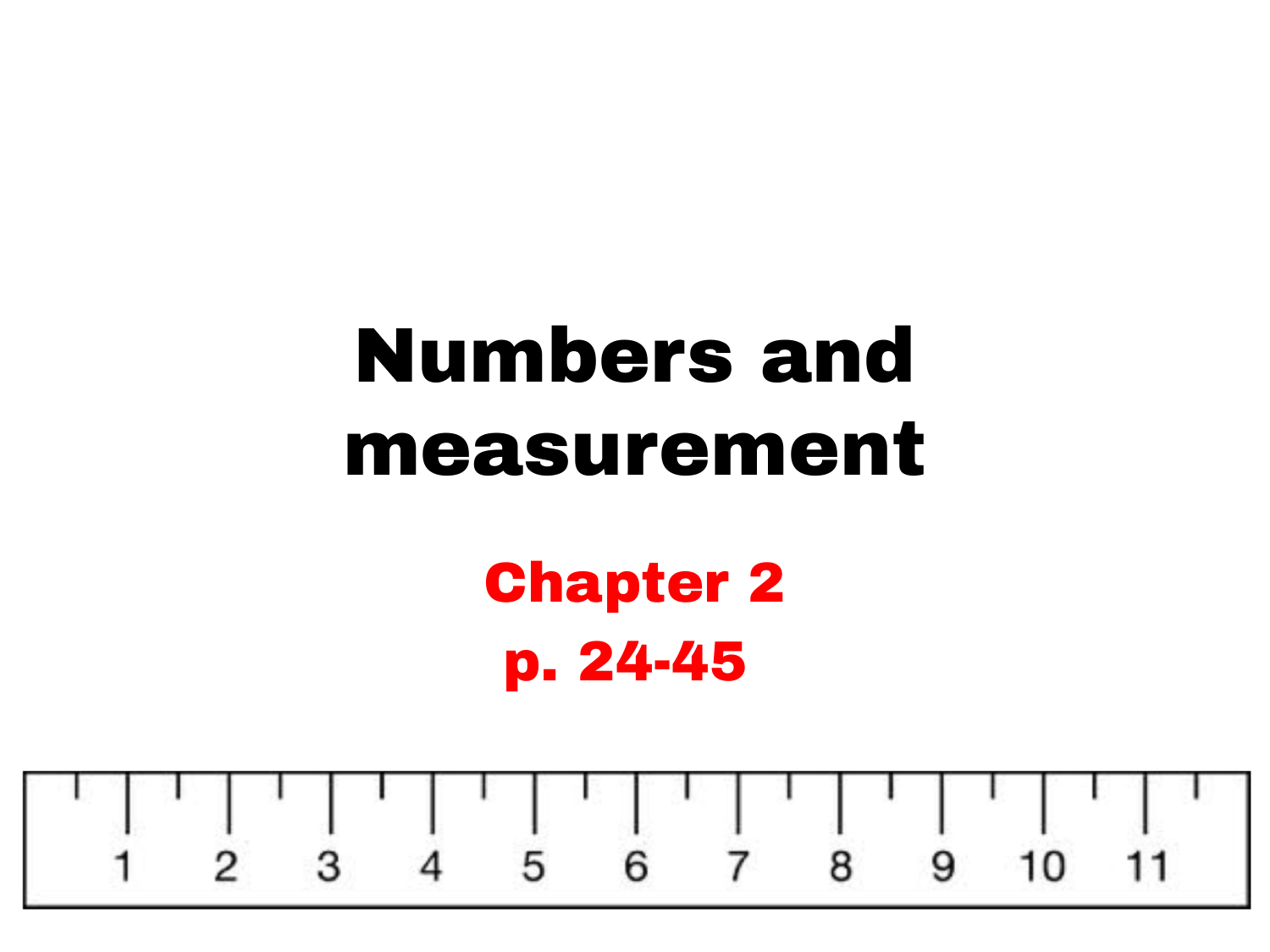

# Numbers and measurement
Chapter 2
p. 24-45